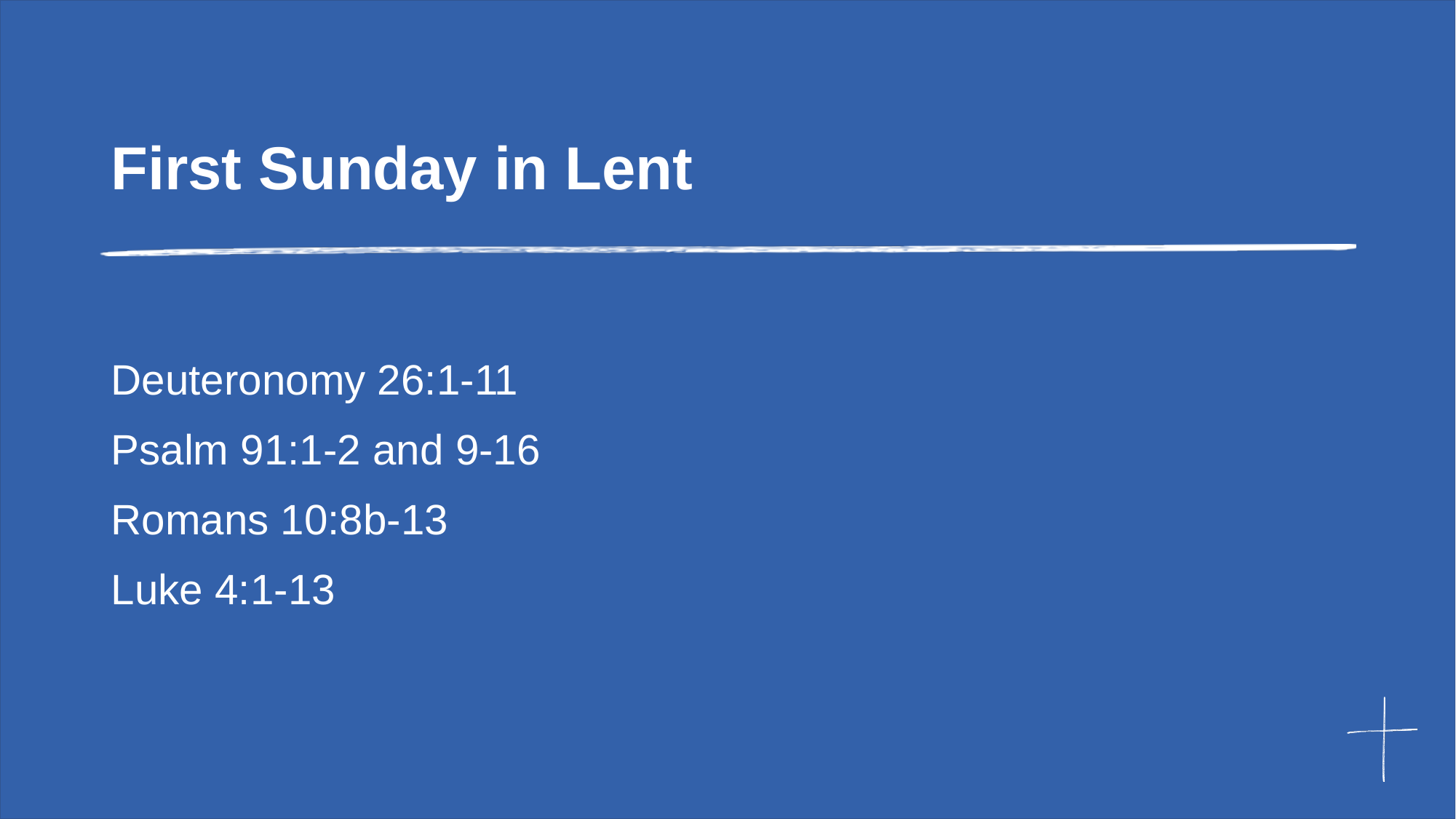

# First Sunday in Lent

Deuteronomy 26:1-11
Psalm 91:1-2 and 9-16
Romans 10:8b-13
Luke 4:1-13